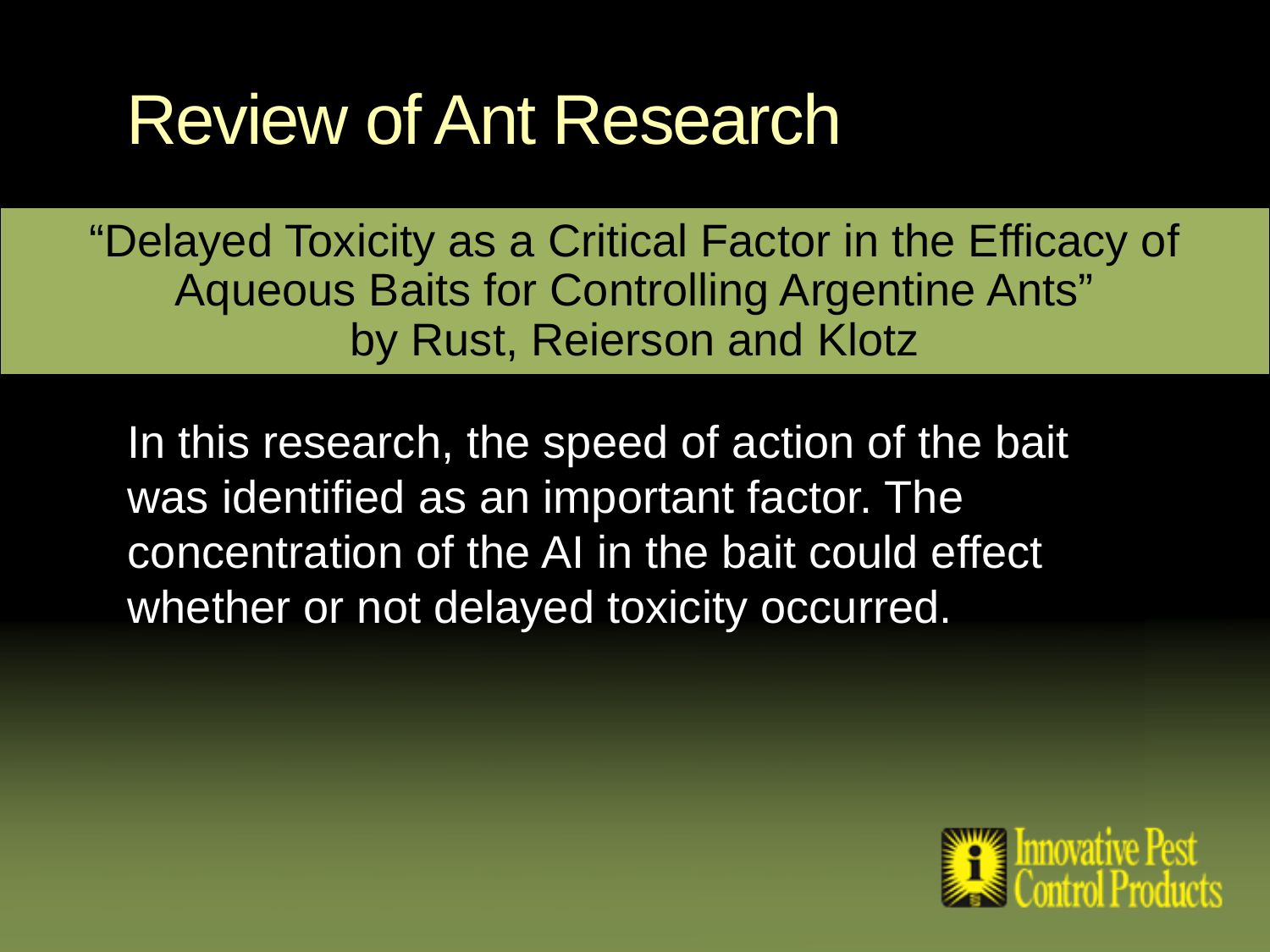

# Review of Ant Research
“Delayed Toxicity as a Critical Factor in the Efficacy of Aqueous Baits for Controlling Argentine Ants”
by Rust, Reierson and Klotz
In this research, the speed of action of the bait was identified as an important factor. The concentration of the AI in the bait could effect whether or not delayed toxicity occurred.